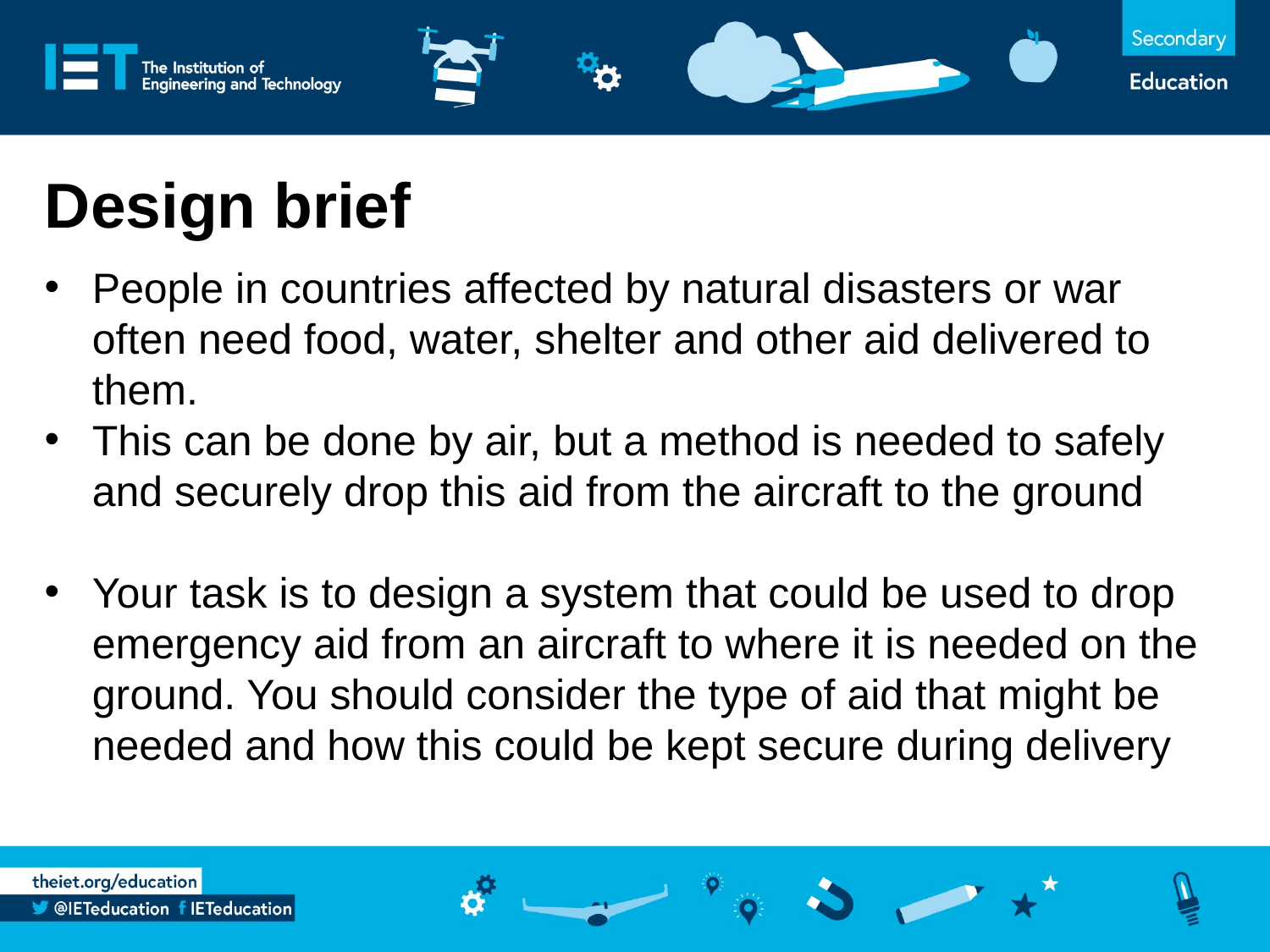

# Design brief
People in countries affected by natural disasters or war often need food, water, shelter and other aid delivered to them.
This can be done by air, but a method is needed to safely and securely drop this aid from the aircraft to the ground

Your task is to design a system that could be used to drop emergency aid from an aircraft to where it is needed on the ground. You should consider the type of aid that might be needed and how this could be kept secure during delivery